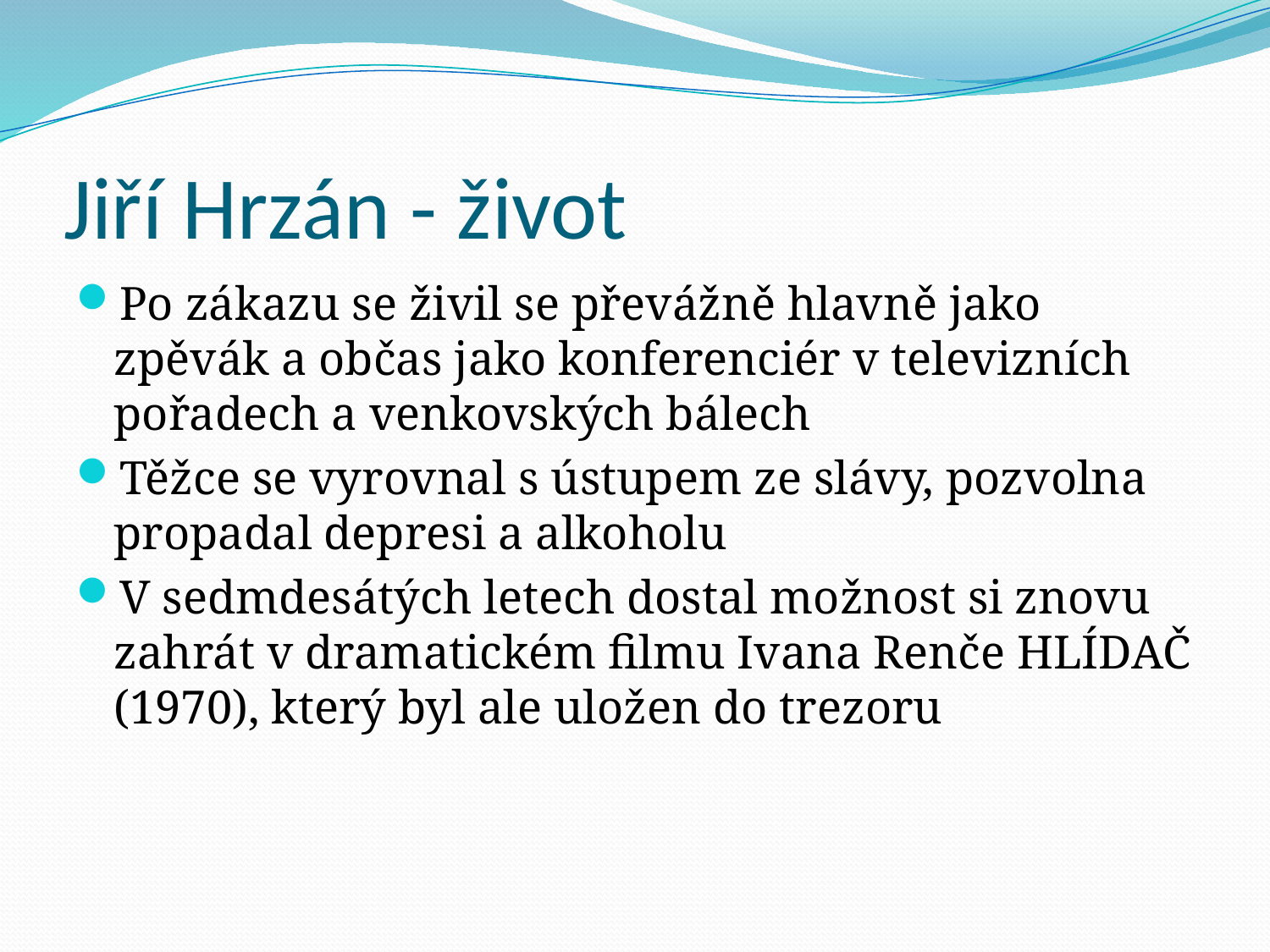

# Jiří Hrzán - život
Po zákazu se živil se převážně hlavně jako zpěvák a občas jako konferenciér v televizních pořadech a venkovských bálech
Těžce se vyrovnal s ústupem ze slávy, pozvolna propadal depresi a alkoholu
V sedmdesátých letech dostal možnost si znovu zahrát v dramatickém filmu Ivana Renče HLÍDAČ (1970), který byl ale uložen do trezoru